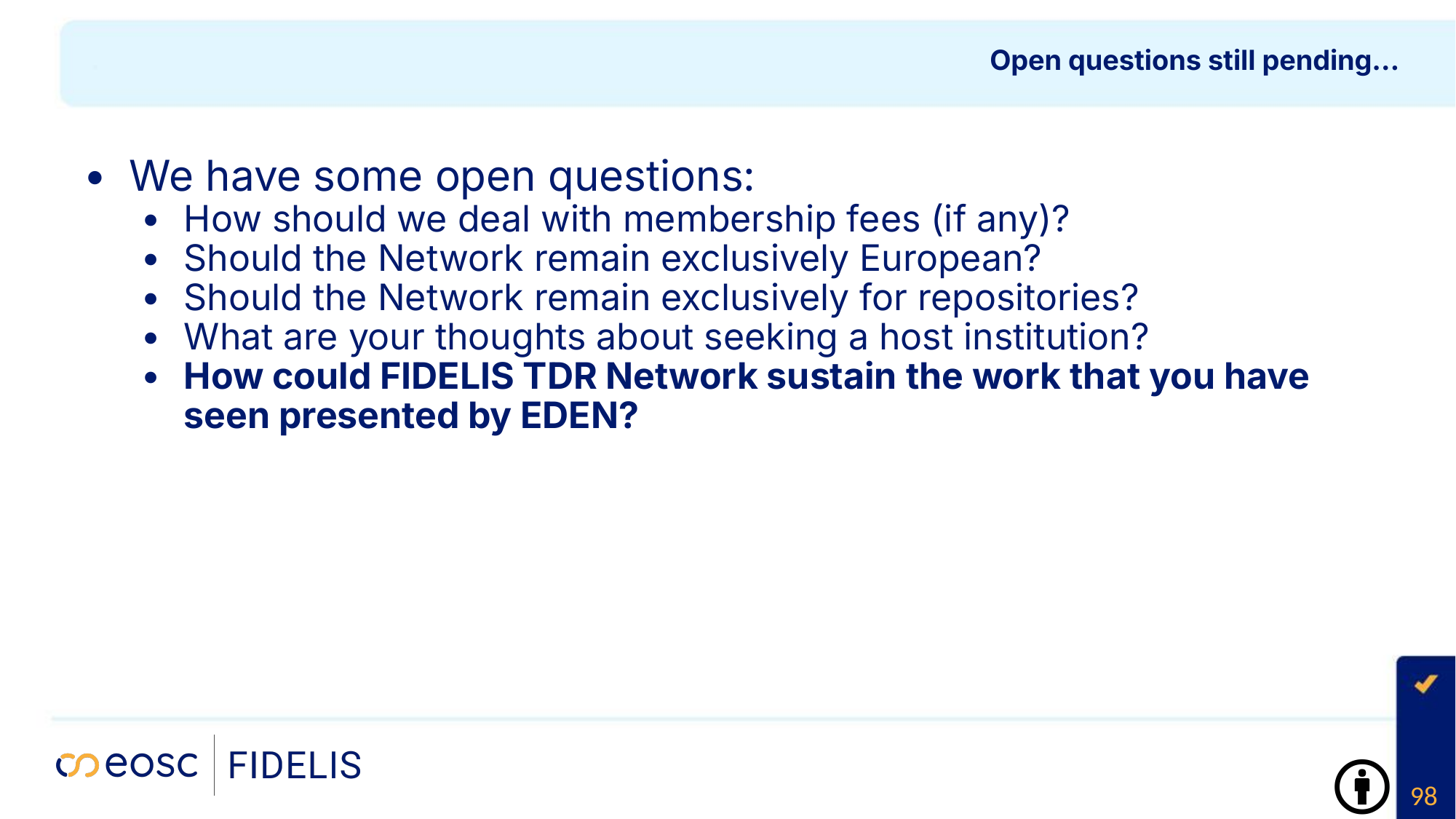

# Open questions still pending…
We have some open questions:
How should we deal with membership fees (if any)?
Should the Network remain exclusively European?
Should the Network remain exclusively for repositories?
What are your thoughts about seeking a host institution?
How could FIDELIS TDR Network sustain the work that you have seen presented by EDEN?